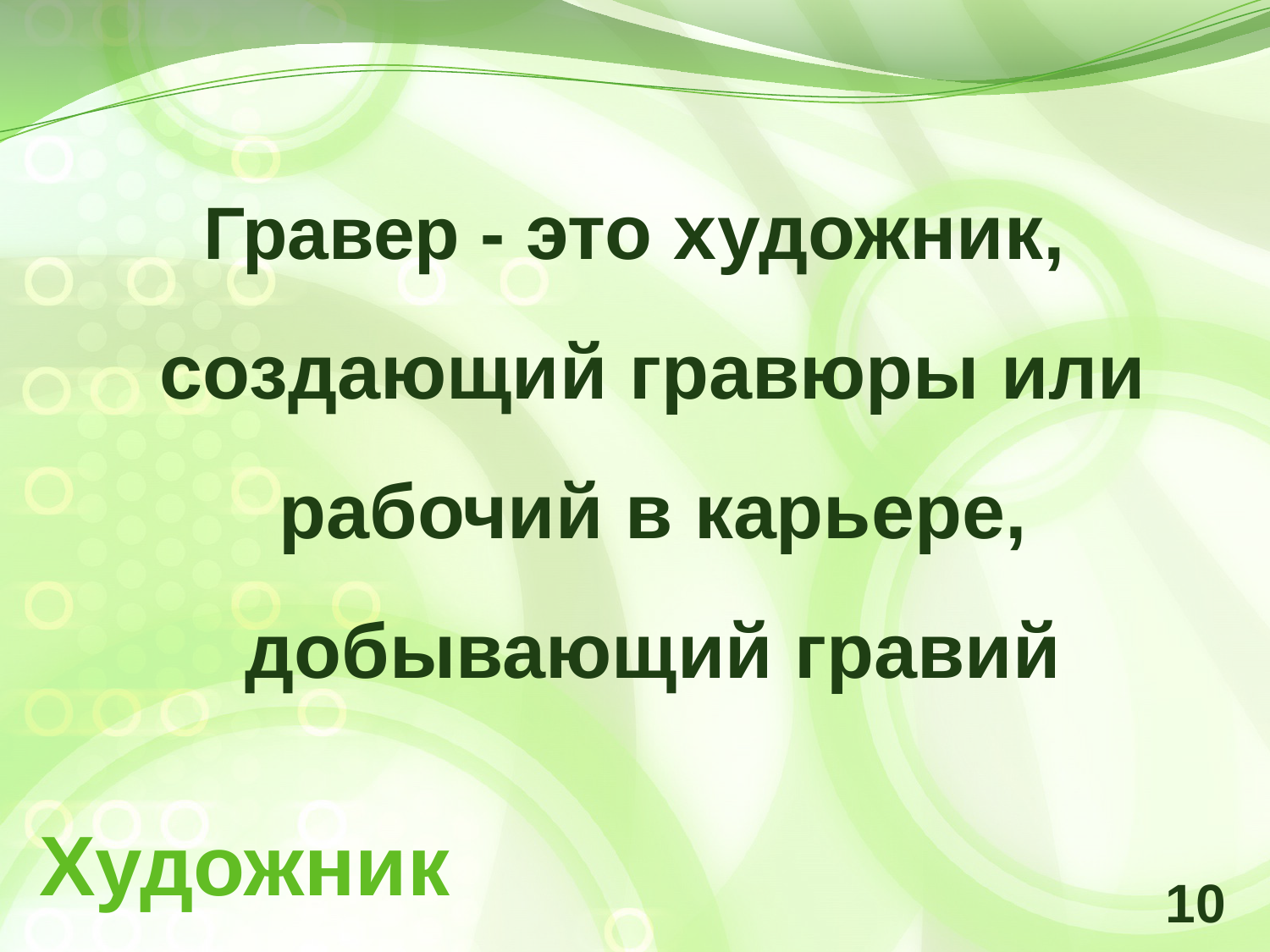

Гравер - это художник, создающий гравюры или рабочий в карьере, добывающий гравий
# Художник
10